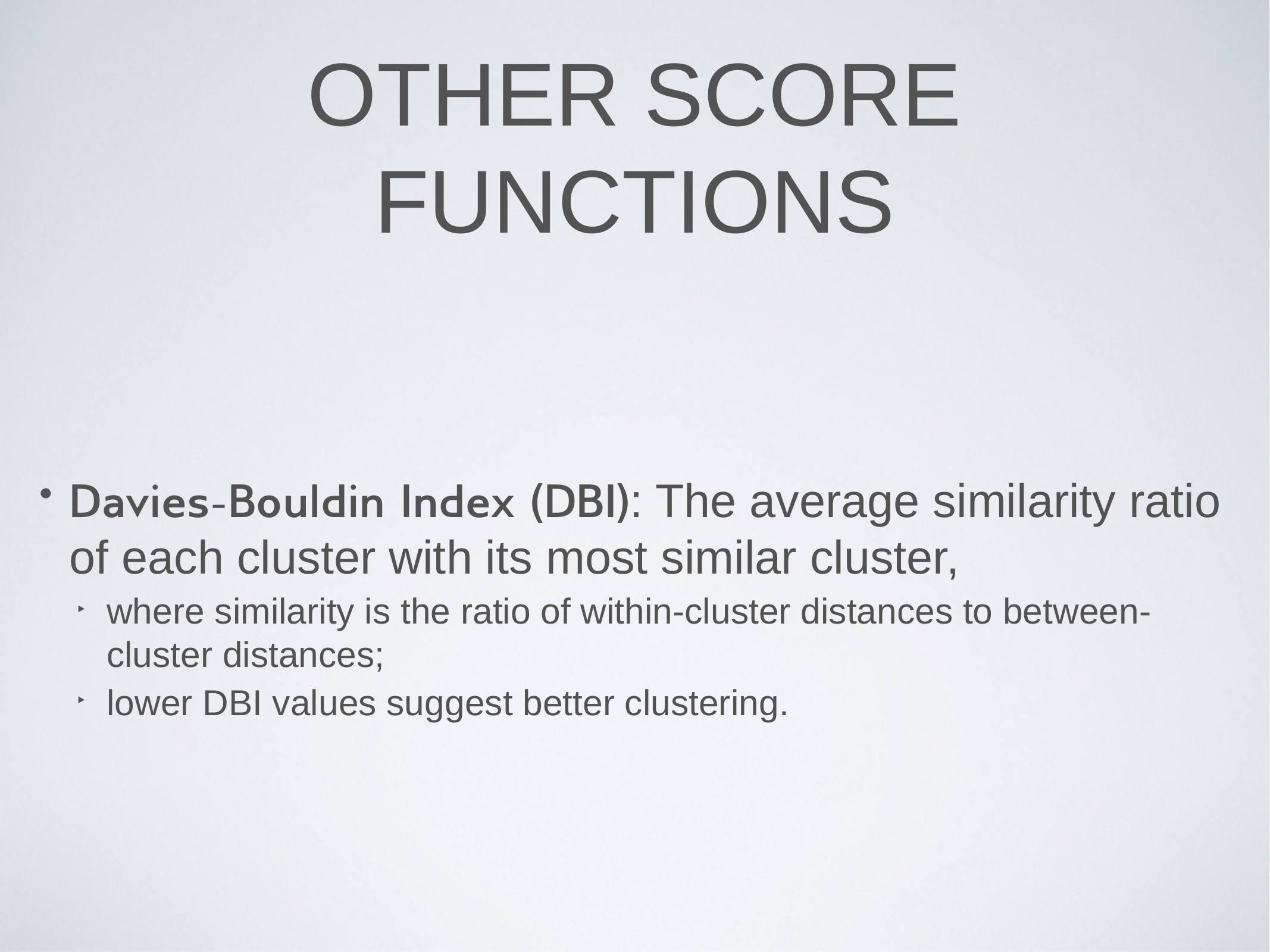

# Other score functions
Davies-Bouldin Index (DBI): The average similarity ratio of each cluster with its most similar cluster,
where similarity is the ratio of within-cluster distances to between-cluster distances;
lower DBI values suggest better clustering.
66